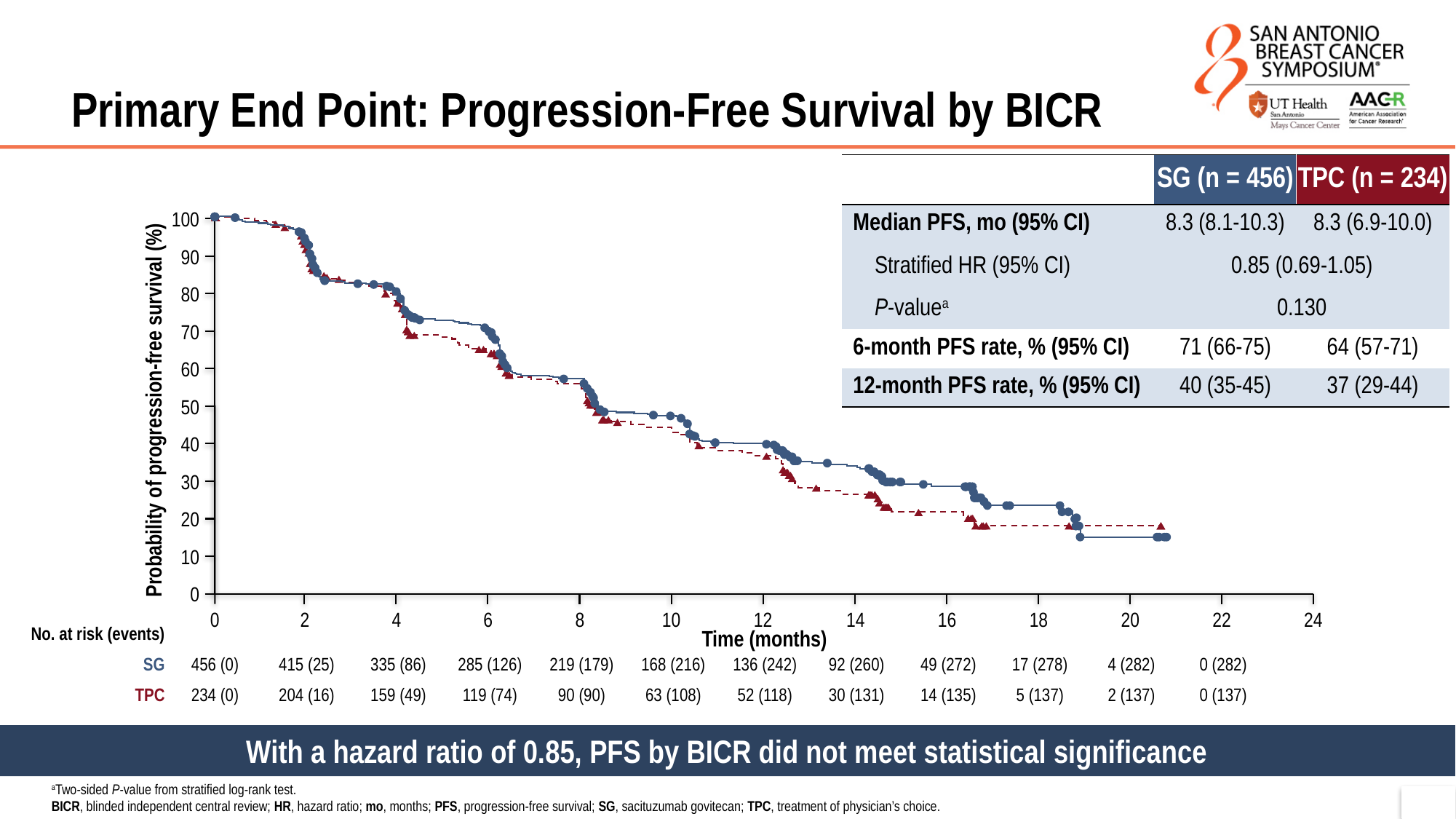

# Primary End Point: Progression-Free Survival by BICR
|  | SG (n = 456) | TPC (n = 234) |
| --- | --- | --- |
| Median PFS, mo (95% CI) | 8.3 (8.1-10.3) | 8.3 (6.9-10.0) |
| Stratified HR (95% CI) | 0.85 (0.69-1.05) |  |
| P-valuea | 0.130 |  |
| 6-month PFS rate, % (95% CI) | 71 (66-75) | 64 (57-71) |
| 12-month PFS rate, % (95% CI) | 40 (35-45) | 37 (29-44) |
100

90
80
70
60
Probability of progression-free survival (%)
50
40
30
20
10
0
0
2
4
6
8
10
12
14
16
18
20
22
24
Time (months)

| No. at risk (events) |  |  |  |  |  |  |  |  |  |  |  |  |  |
| --- | --- | --- | --- | --- | --- | --- | --- | --- | --- | --- | --- | --- | --- |
| SG | 456 (0) | 415 (25) | 335 (86) | 285 (126) | 219 (179) | 168 (216) | 136 (242) | 92 (260) | 49 (272) | 17 (278) | 4 (282) | 0 (282) |  |
| TPC | 234 (0) | 204 (16) | 159 (49) | 119 (74) | 90 (90) | 63 (108) | 52 (118) | 30 (131) | 14 (135) | 5 (137) | 2 (137) | 0 (137) |  |
With a hazard ratio of 0.85, PFS by BICR did not meet statistical significance
aTwo-sided P-value from stratified log-rank test.
BICR, blinded independent central review; HR, hazard ratio; mo, months; PFS, progression-free survival; SG, sacituzumab govitecan; TPC, treatment of physician’s choice.